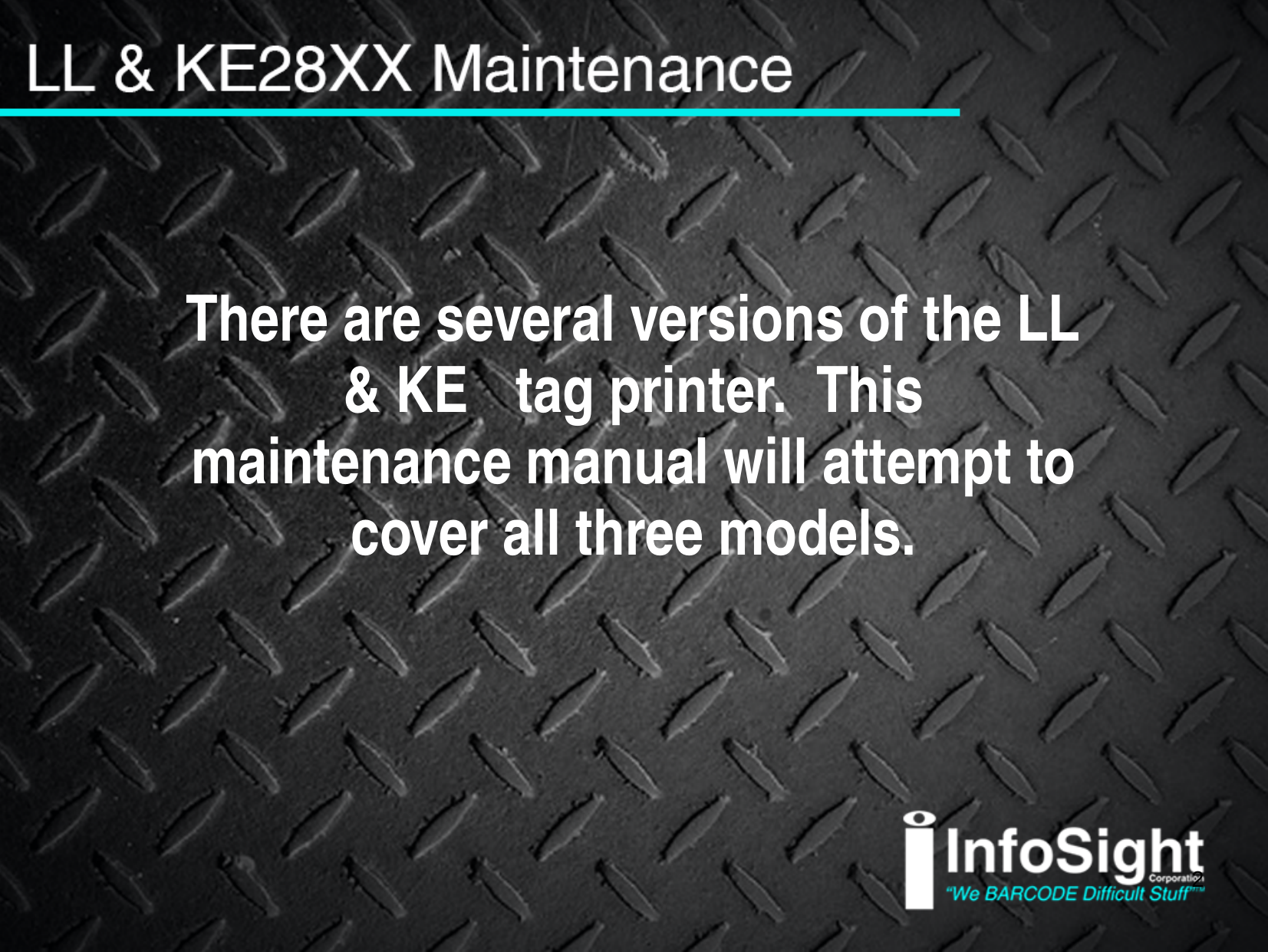

There are several versions of the LL & KE 	tag printer.  This maintenance manual will attempt to cover all three models.
2